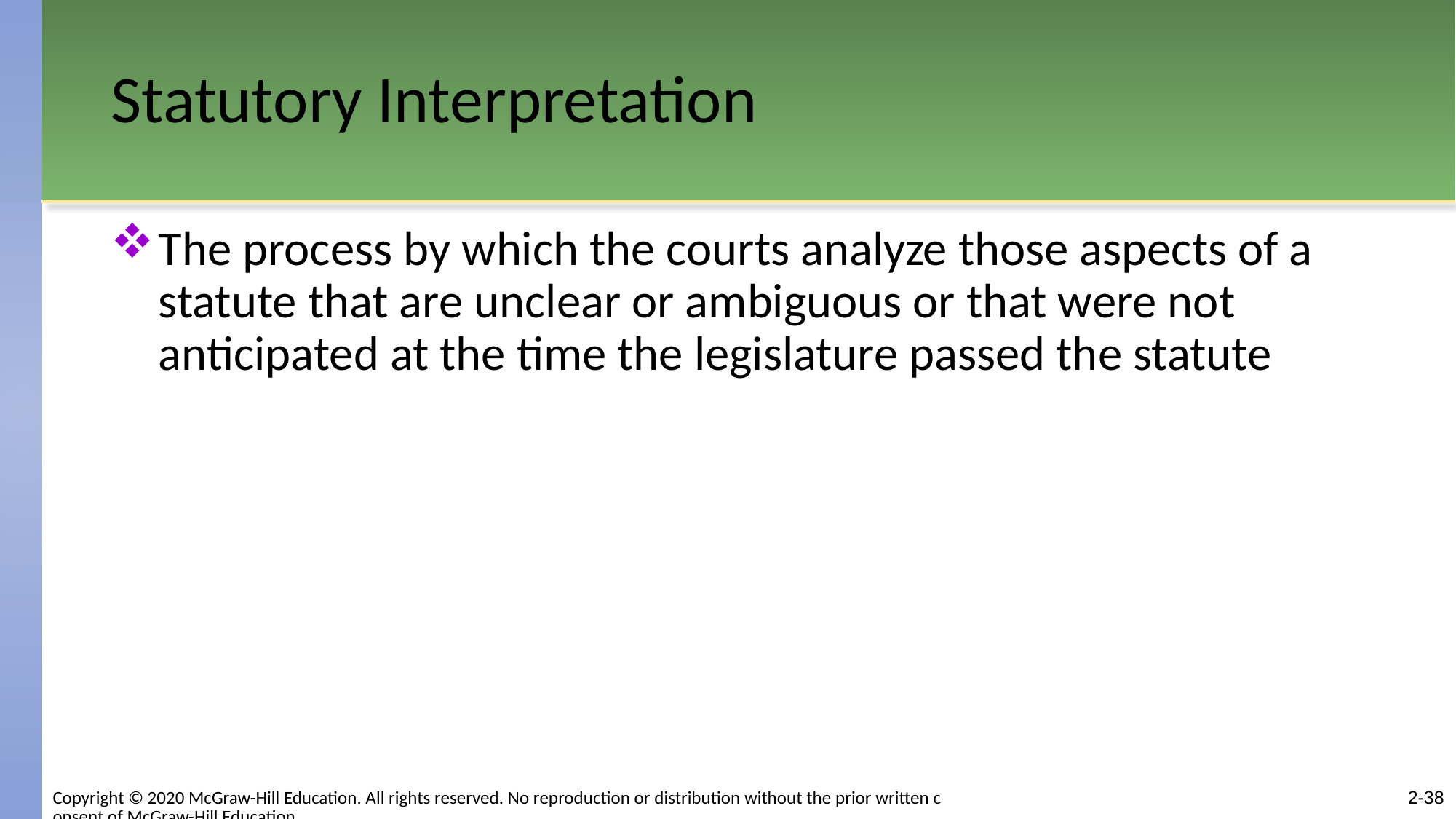

# Statutory Interpretation
The process by which the courts analyze those aspects of a statute that are unclear or ambiguous or that were not anticipated at the time the legislature passed the statute

2-38
Copyright © 2020 McGraw-Hill Education. All rights reserved. No reproduction or distribution without the prior written consent of McGraw-Hill Education.